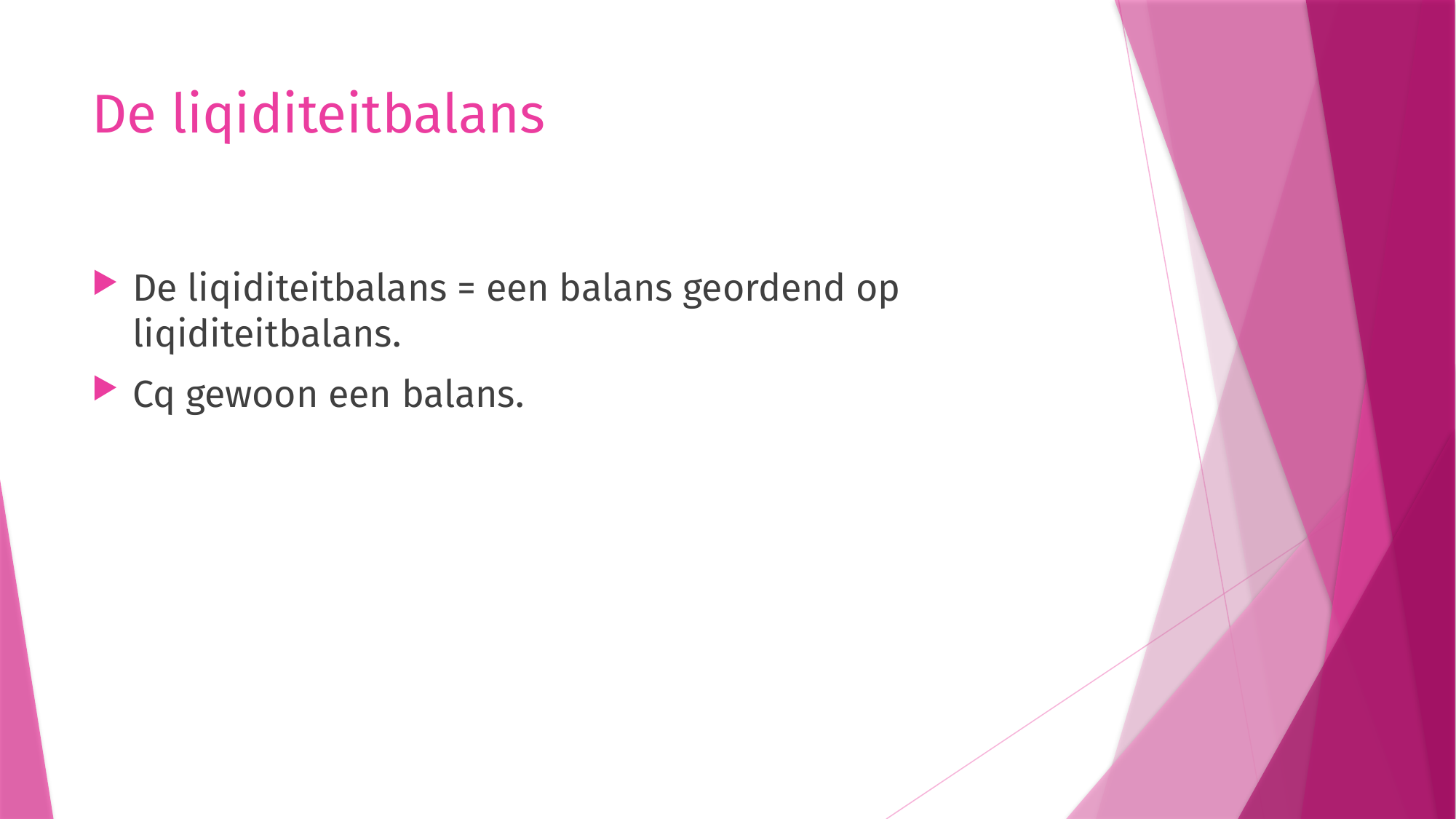

# De liqiditeitbalans
De liqiditeitbalans = een balans geordend op liqiditeitbalans.
Cq gewoon een balans.